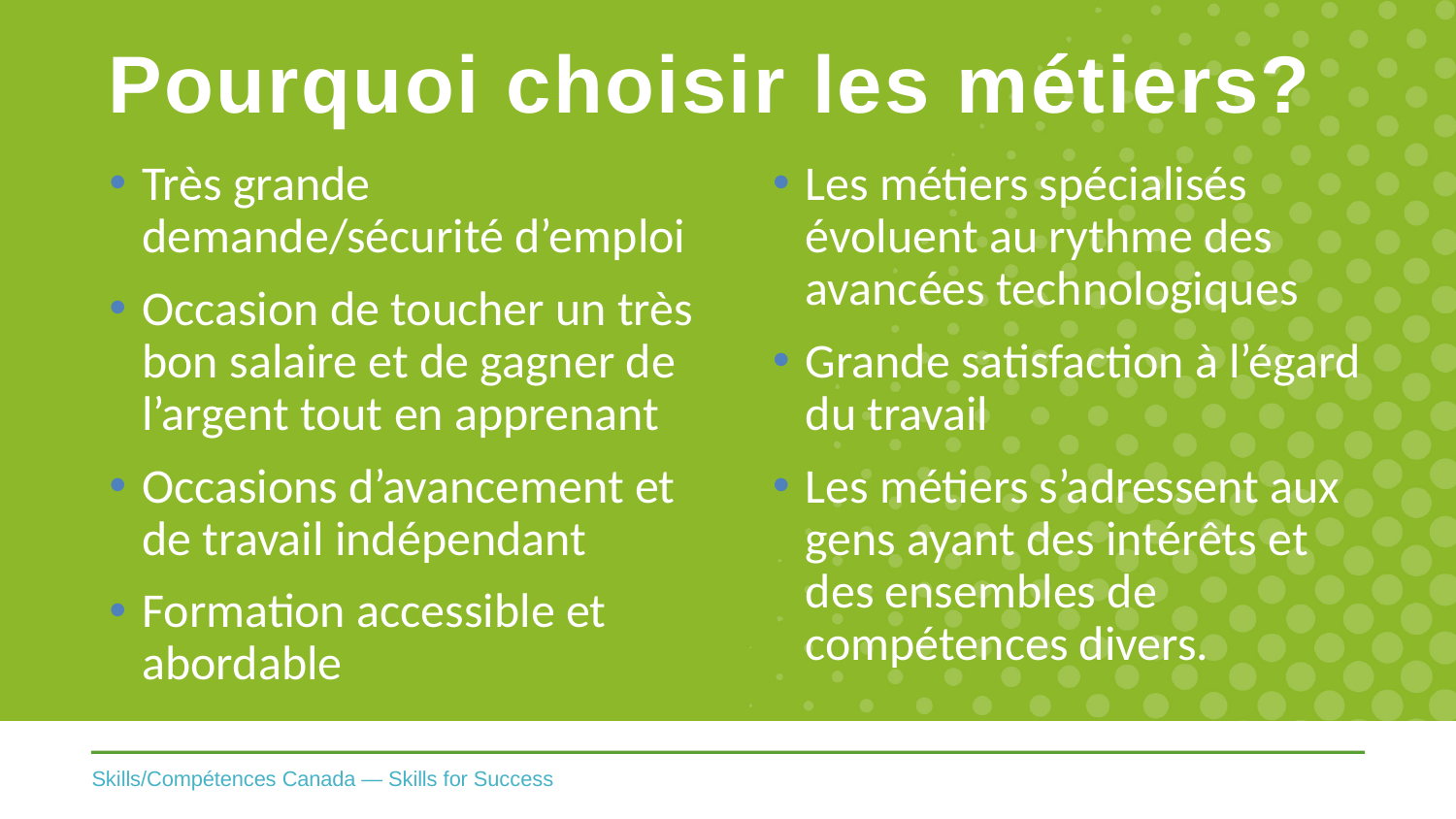

# Pourquoi choisir les métiers?
Très grande demande/sécurité d’emploi
Occasion de toucher un très bon salaire et de gagner de l’argent tout en apprenant
Occasions d’avancement et de travail indépendant
Formation accessible et abordable
Les métiers spécialisés évoluent au rythme des avancées technologiques
Grande satisfaction à l’égard du travail
Les métiers s’adressent aux gens ayant des intérêts et des ensembles de compétences divers.